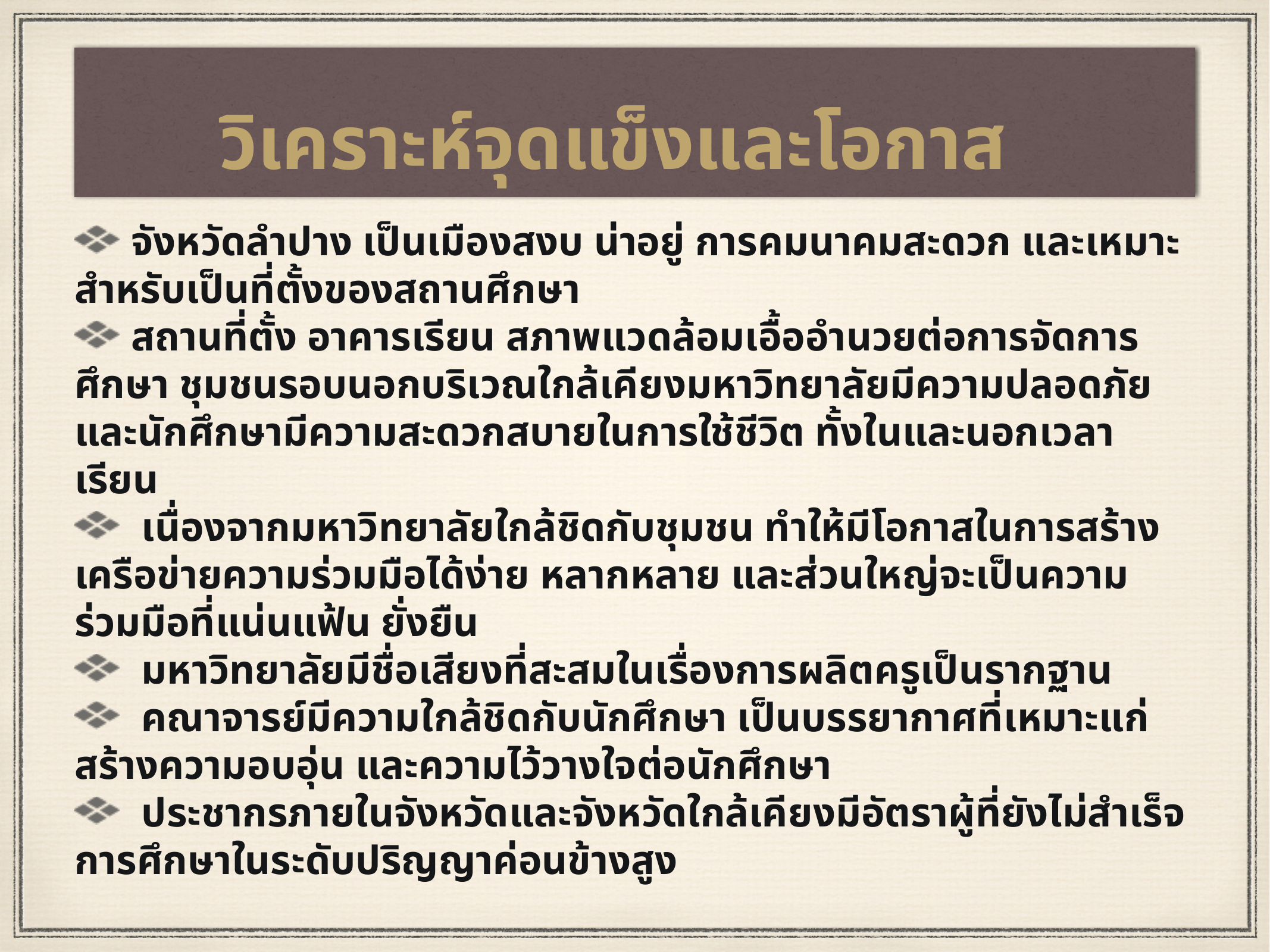

วิเคราะห์จุดแข็งและโอกาส
 จังหวัดลำปาง เป็นเมืองสงบ น่าอยู่ การคมนาคมสะดวก และเหมาะสำหรับเป็นที่ตั้งของสถานศึกษา
 สถานที่ตั้ง อาคารเรียน สภาพแวดล้อมเอื้ออำนวยต่อการจัดการศึกษา ชุมชนรอบนอกบริเวณใกล้เคียงมหาวิทยาลัยมีความปลอดภัย และนักศึกษามีความสะดวกสบายในการใช้ชีวิต ทั้งในและนอกเวลาเรียน
  เนื่องจากมหาวิทยาลัยใกล้ชิดกับชุมชน ทำให้มีโอกาสในการสร้างเครือข่ายความร่วมมือได้ง่าย หลากหลาย และส่วนใหญ่จะเป็นความร่วมมือที่แน่นแฟ้น ยั่งยืน
  มหาวิทยาลัยมีชื่อเสียงที่สะสมในเรื่องการผลิตครูเป็นรากฐาน
  คณาจารย์มีความใกล้ชิดกับนักศึกษา เป็นบรรยากาศที่เหมาะแก่สร้างความอบอุ่น และความไว้วางใจต่อนักศึกษา
  ประชากรภายในจังหวัดและจังหวัดใกล้เคียงมีอัตราผู้ที่ยังไม่สำเร็จการศึกษาในระดับปริญญาค่อนข้างสูง